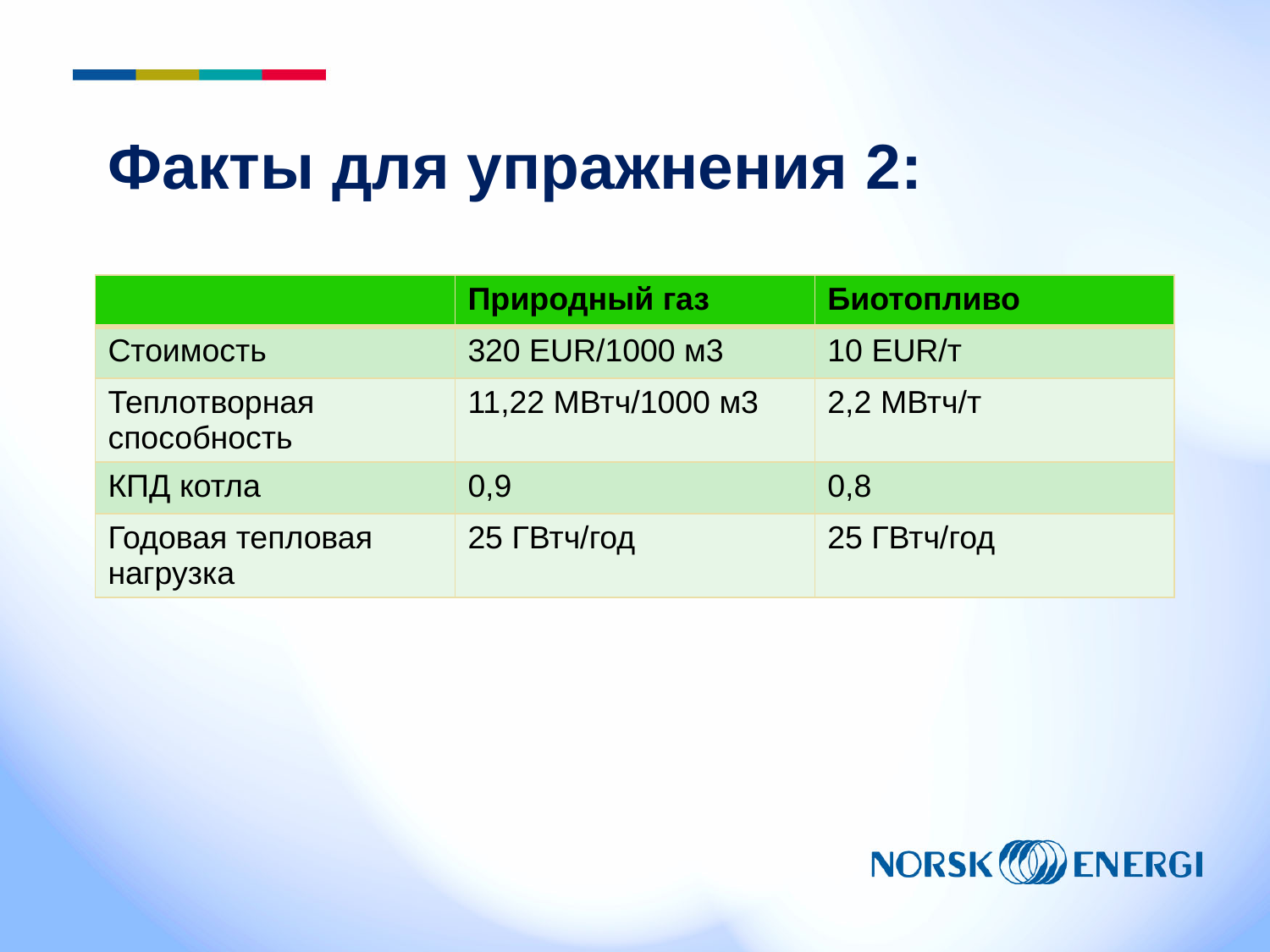

# Факты для упражнения 2:
|  | Природный газ | Биотопливо |
| --- | --- | --- |
| Стоимость | 320 EUR/1000 м3 | 10 EUR/т |
| Теплотворная способность | 11,22 МВтч/1000 м3 | 2,2 МВтч/т |
| КПД котла | 0,9 | 0,8 |
| Годовая тепловая нагрузка | 25 ГВтч/год | 25 ГВтч/год |